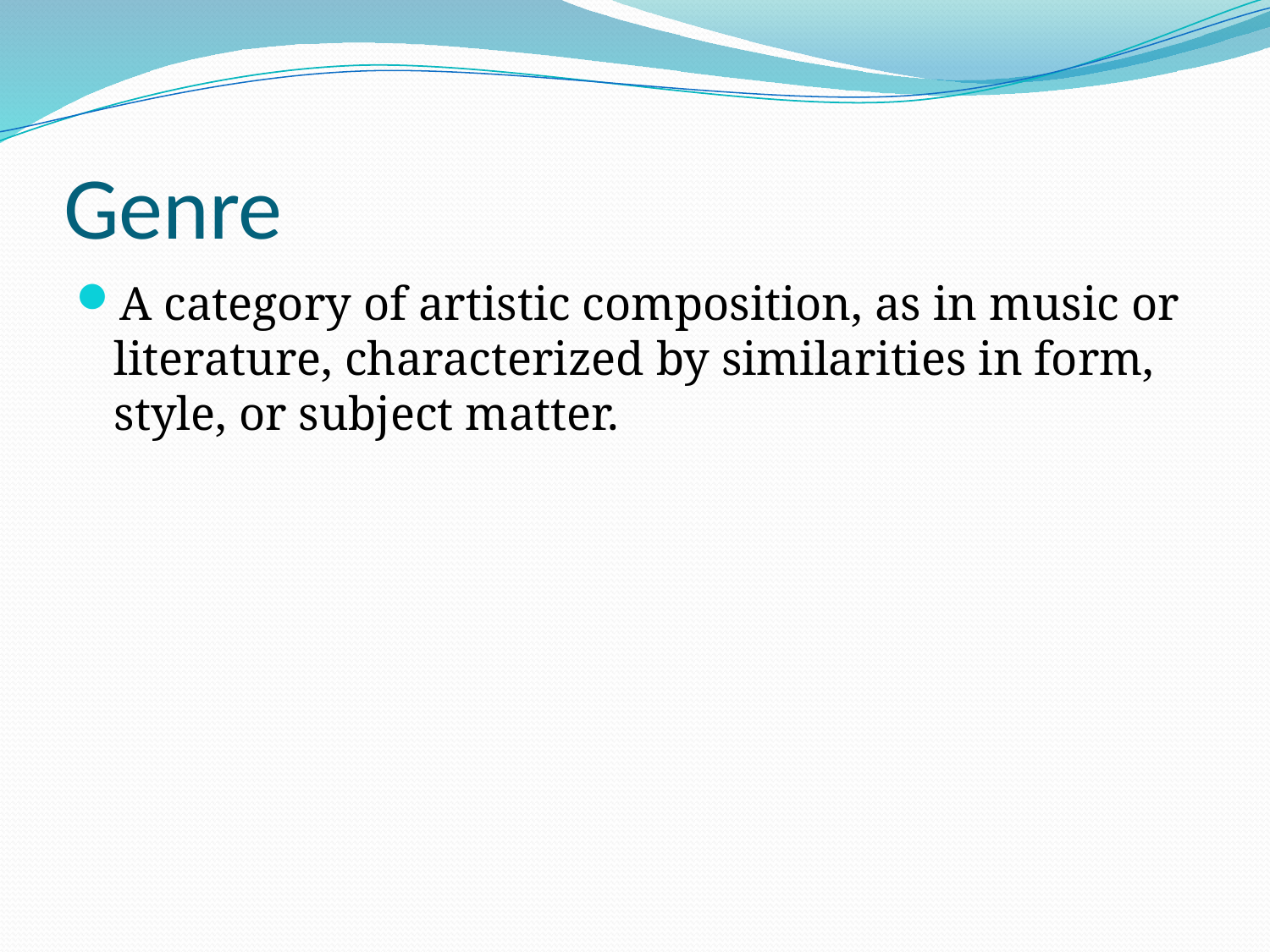

# Genre
A category of artistic composition, as in music or literature, characterized by similarities in form, style, or subject matter.